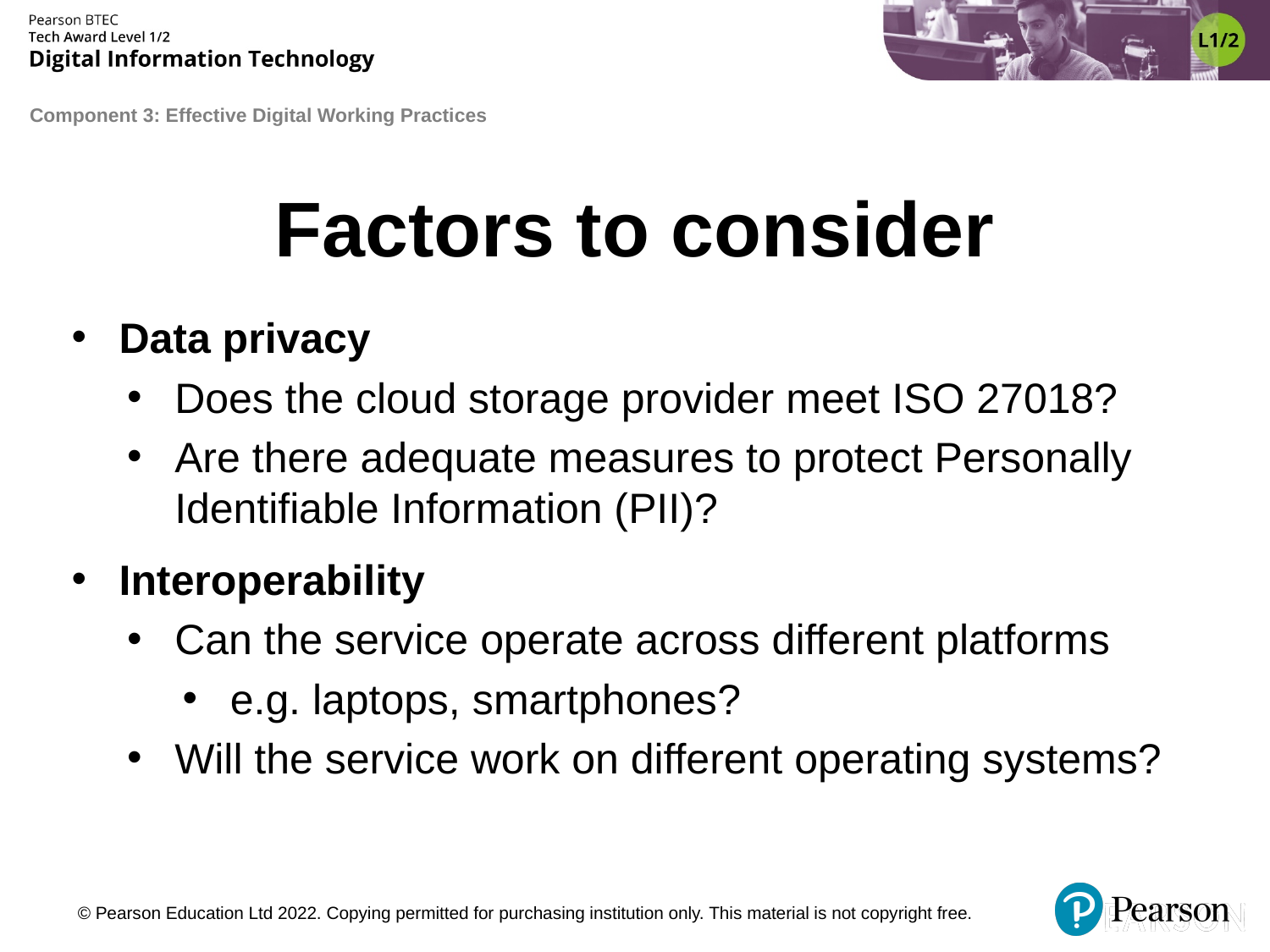

# Factors to consider
Data privacy
Does the cloud storage provider meet ISO 27018?
Are there adequate measures to protect Personally Identifiable Information (PII)?
Interoperability
Can the service operate across different platforms
e.g. laptops, smartphones?
Will the service work on different operating systems?
© Pearson Education Ltd 2022. Copying permitted for purchasing institution only. This material is not copyright free.